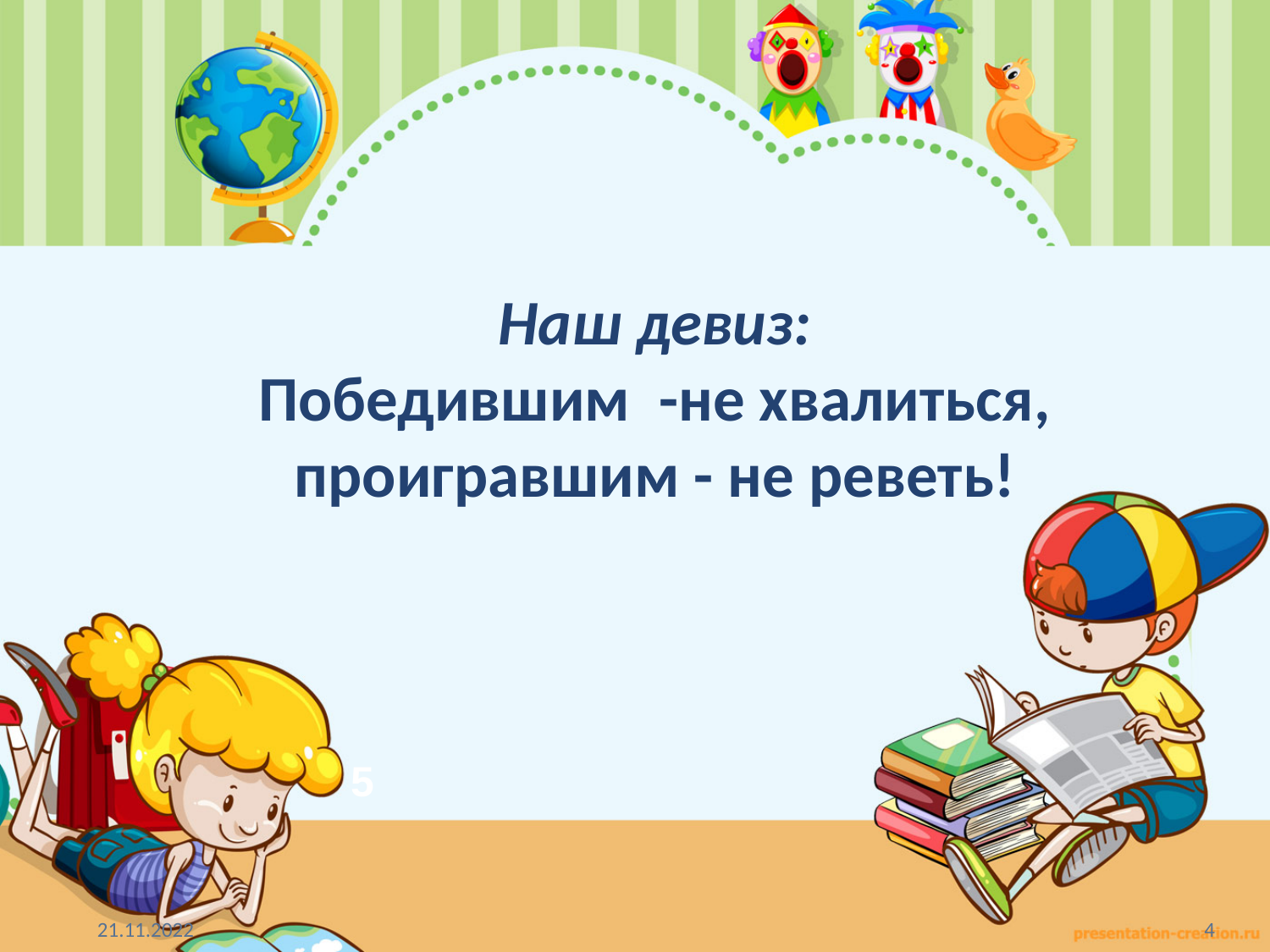

Наш девиз:
 Победившим  -не хвалиться,
проигравшим - не реветь!
5